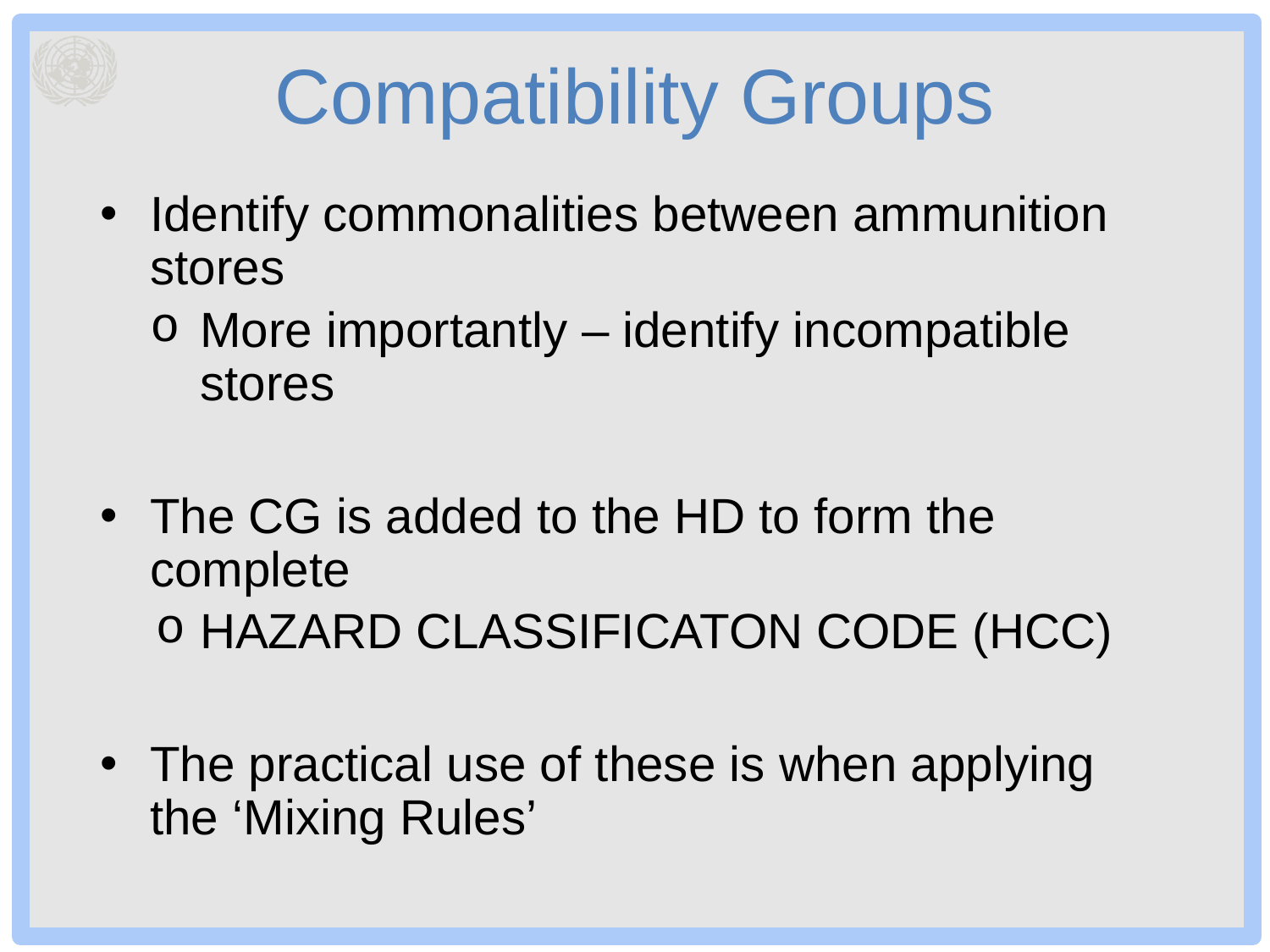

# Compatibility Groups
Identify commonalities between ammunition stores
More importantly – identify incompatible stores

The CG is added to the HD to form the complete
HAZARD CLASSIFICATON CODE (HCC)

The practical use of these is when applying the ‘Mixing Rules’